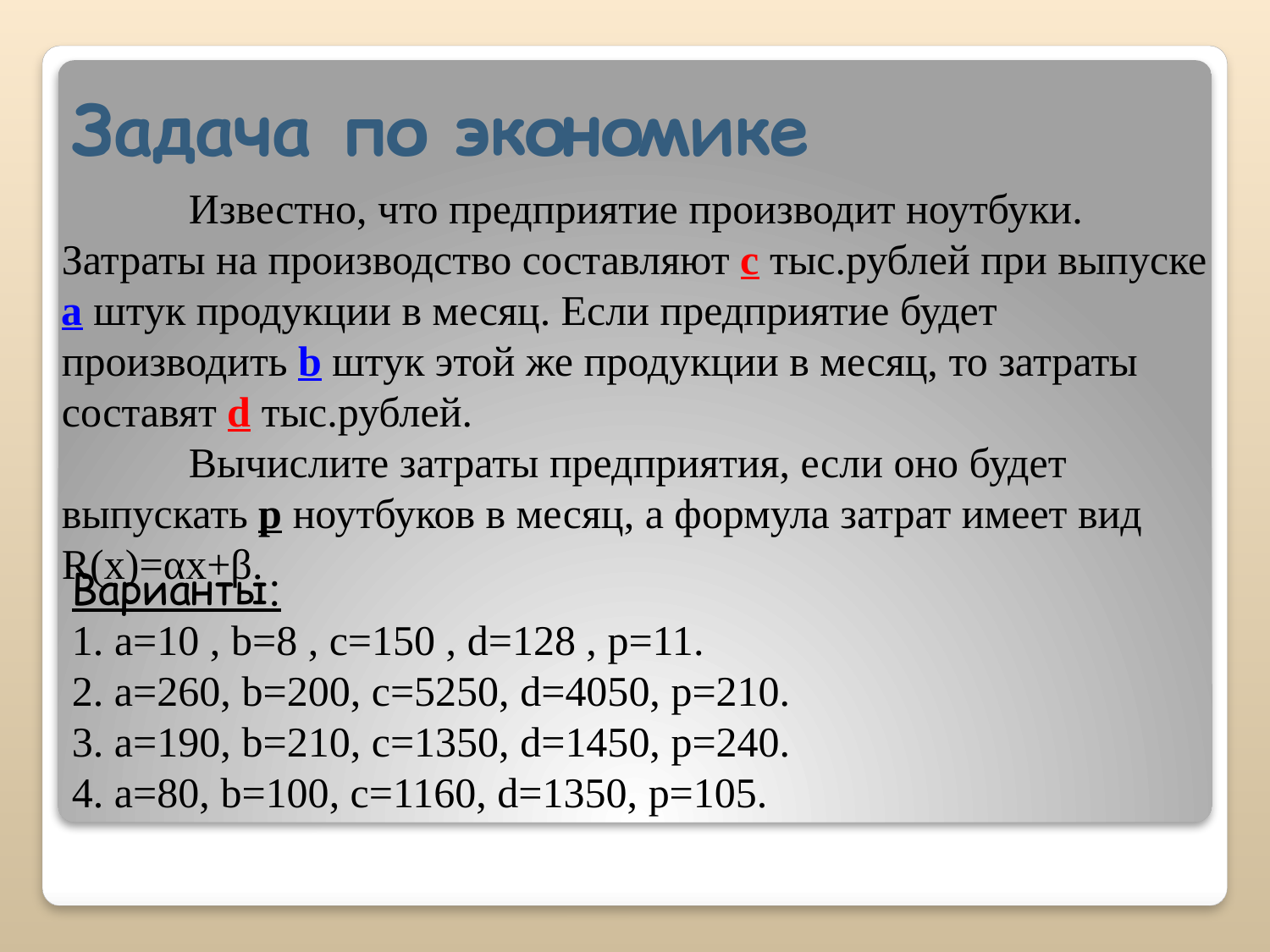

# Задача по экономике
		Известно, что предприятие производит ноутбуки. Затраты на производство составляют с тыс.рублей при выпуске а штук продукции в месяц. Если предприятие будет производить b штук этой же продукции в месяц, то затраты составят d тыс.рублей.
	Вычислите затраты предприятия, если оно будет выпускать р ноутбуков в месяц, а формула затрат имеет вид R(x)=αx+β.
Варианты:
1. a=10 , b=8 , c=150 , d=128 , p=11.
2. a=260, b=200, c=5250, d=4050, p=210.
3. a=190, b=210, c=1350, d=1450, p=240.
4. a=80, b=100, c=1160, d=1350, p=105.